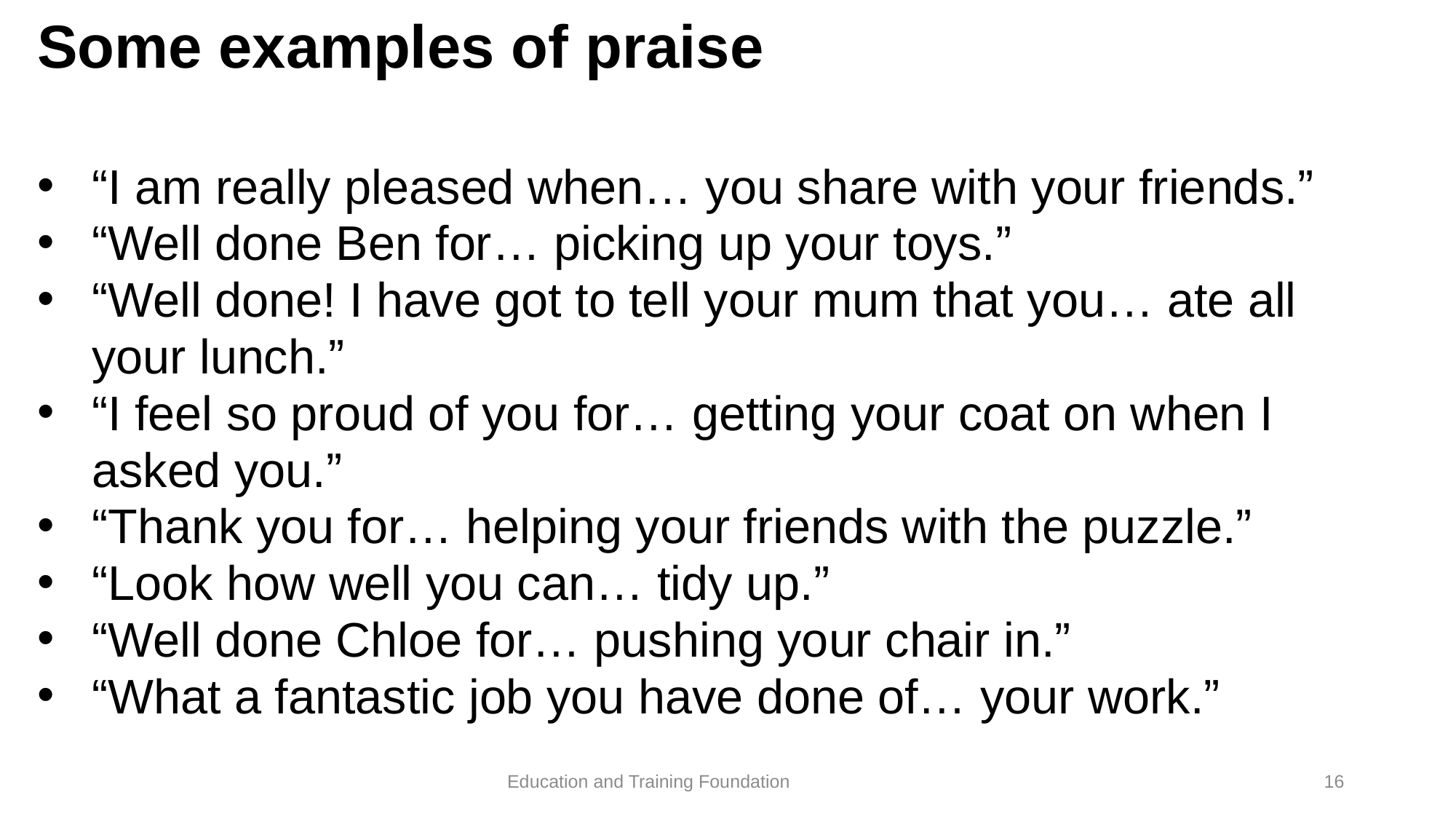

# Some examples of praise
“I am really pleased when… you share with your friends.”
“Well done Ben for… picking up your toys.”
“Well done! I have got to tell your mum that you… ate all your lunch.”
“I feel so proud of you for… getting your coat on when I asked you.”
“Thank you for… helping your friends with the puzzle.”
“Look how well you can… tidy up.”
“Well done Chloe for… pushing your chair in.”
“What a fantastic job you have done of… your work.”
16
Education and Training Foundation